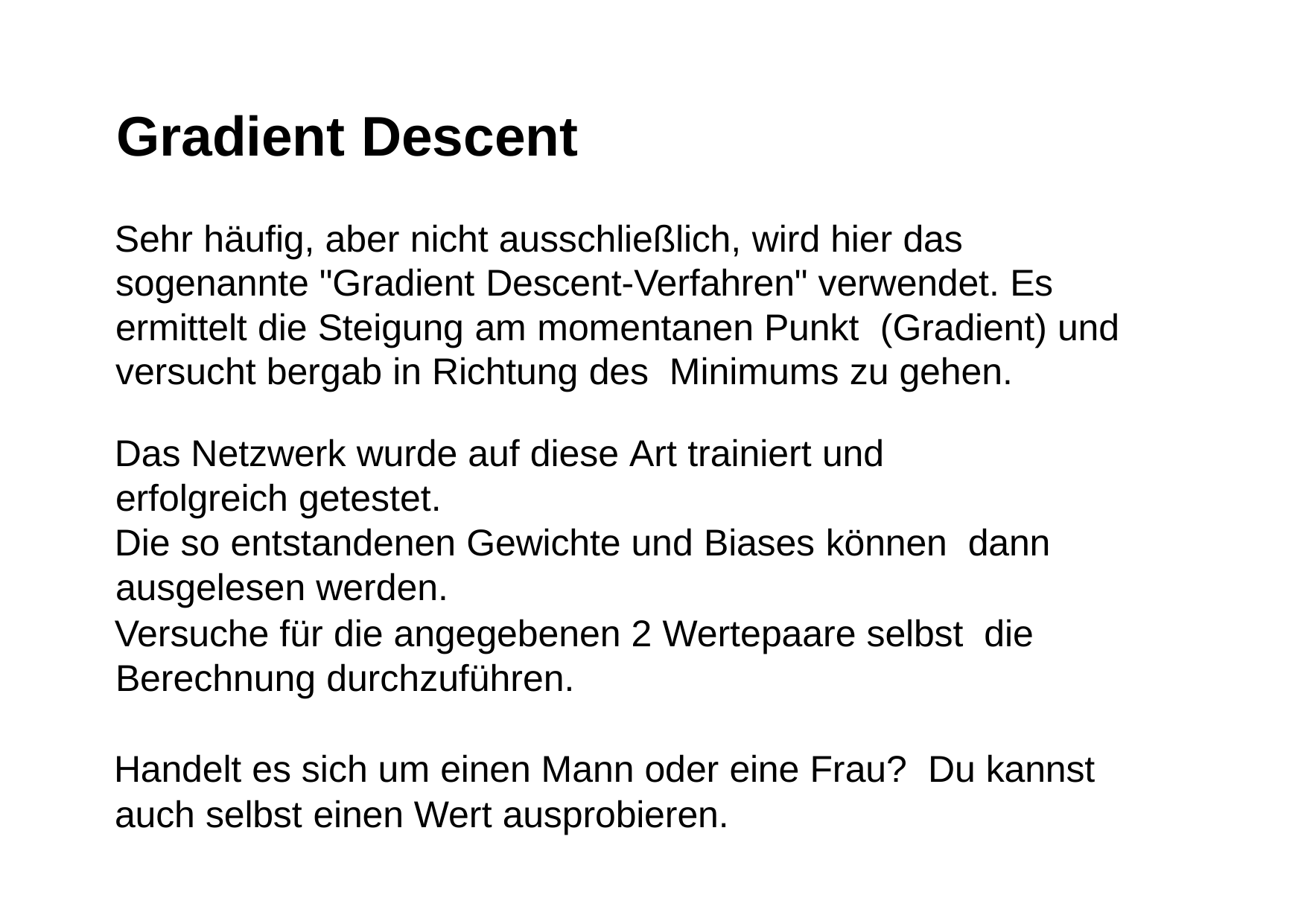

Gradient Descent
Sehr häufig, aber nicht ausschließlich, wird hier das  sogenannte "Gradient Descent-Verfahren" verwendet. Es  ermittelt die Steigung am momentanen Punkt  (Gradient) und versucht bergab in Richtung des  Minimums zu gehen.
Das Netzwerk wurde auf diese Art trainiert und  erfolgreich getestet.
Die so entstandenen Gewichte und Biases können  dann ausgelesen werden.
Versuche für die angegebenen 2 Wertepaare selbst  die Berechnung durchzuführen.

Handelt es sich um einen Mann oder eine Frau?  Du kannst auch selbst einen Wert ausprobieren.